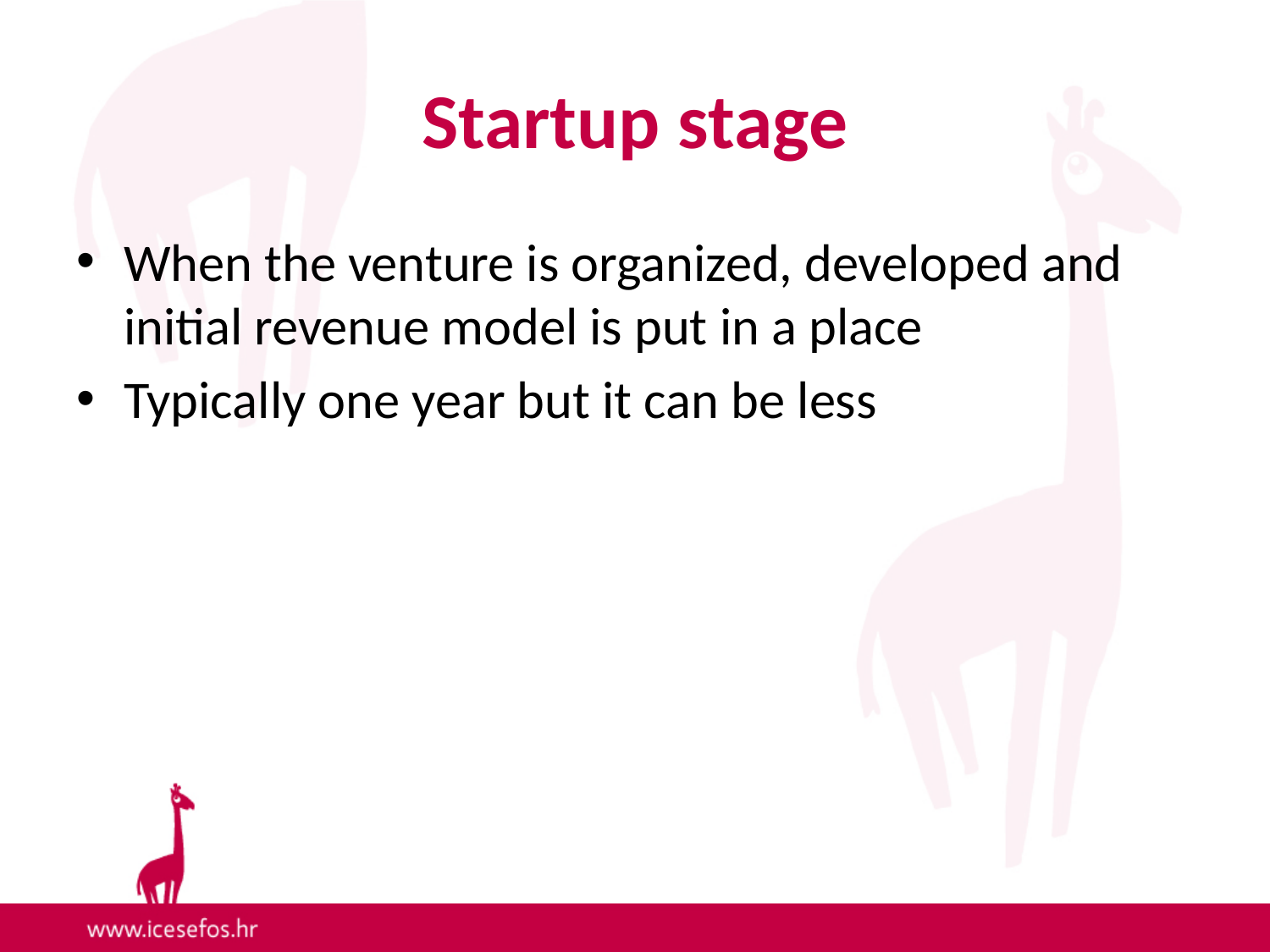

# Startup stage
When the venture is organized, developed and initial revenue model is put in a place
Typically one year but it can be less